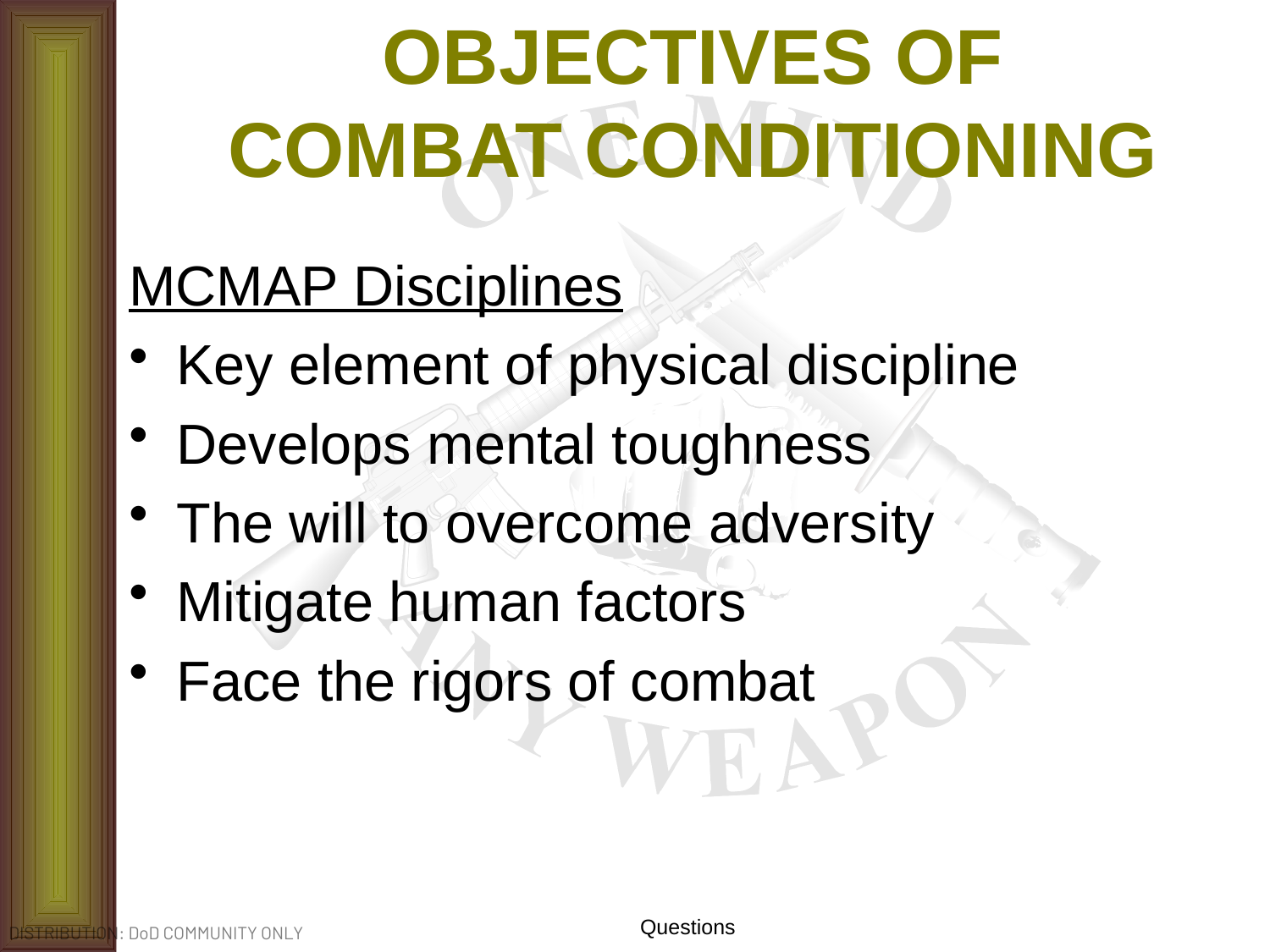

# OBJECTIVES OF COMBAT CONDITIONING
MCMAP Disciplines
Key element of physical discipline
Develops mental toughness
The will to overcome adversity
Mitigate human factors
Face the rigors of combat
Questions